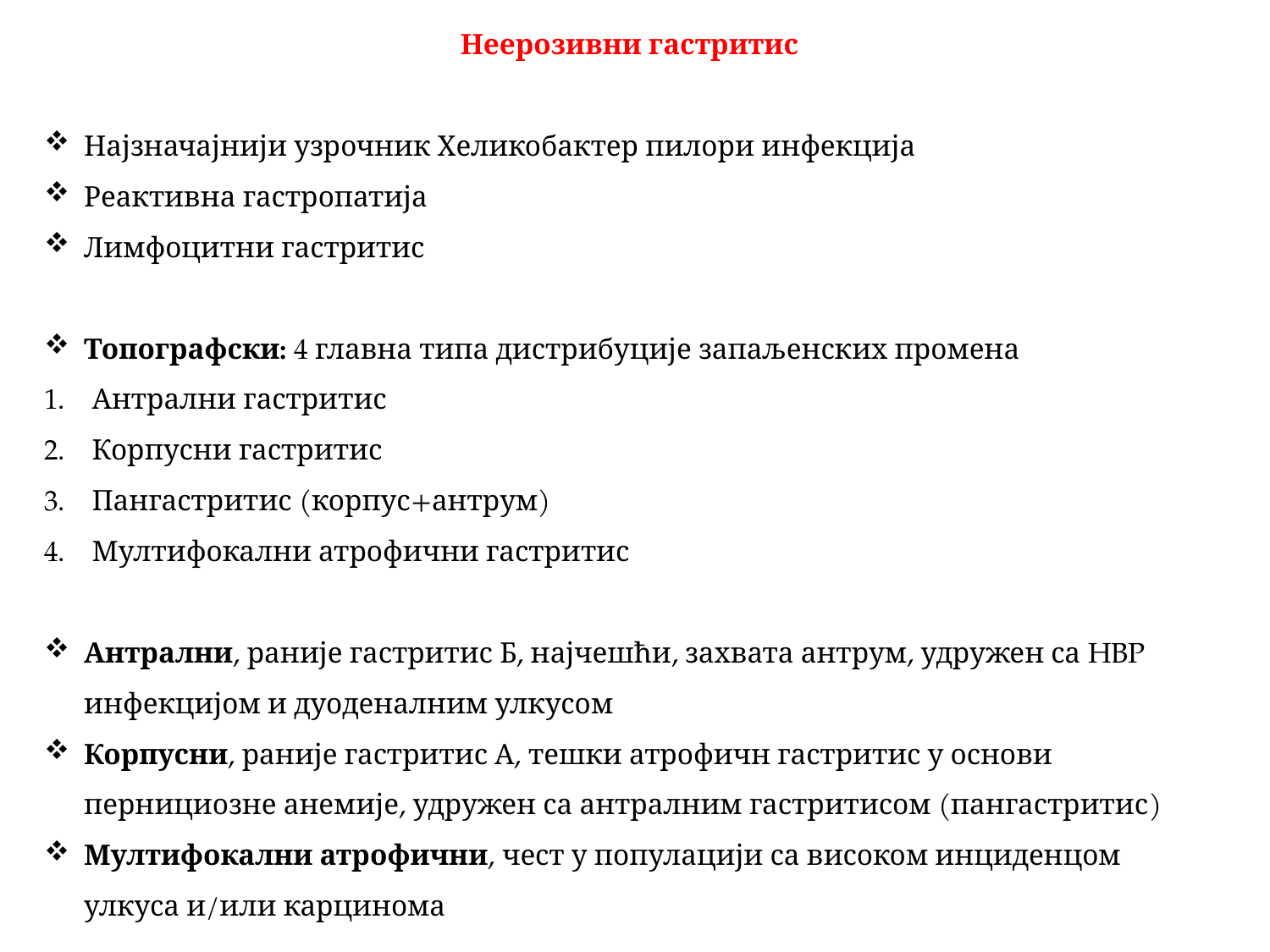

Неерозивни гастритис

Најзначајнији узрочник Хеликобактер пилори инфекција
Реактивна гастропатија
Лимфоцитни гастритис

Топографски: 4 главна типа дистрибуције запаљенских промена
Антрални гастритис
Корпусни гастритис
Пангастритис (корпус+антрум)
Мултифокални атрофични гастритис

Антрални, раније гастритис Б, најчешћи, захвата антрум, удружен са HBP инфекцијом и дуоденалним улкусом
Корпусни, раније гастритис А, тешки атрофичн гастритис у основи пернициозне анемије, удружен са антралним гастритисом (пангастритис)
Мултифокални атрофични, чест у популацији са високом инциденцом улкуса и/или карцинома